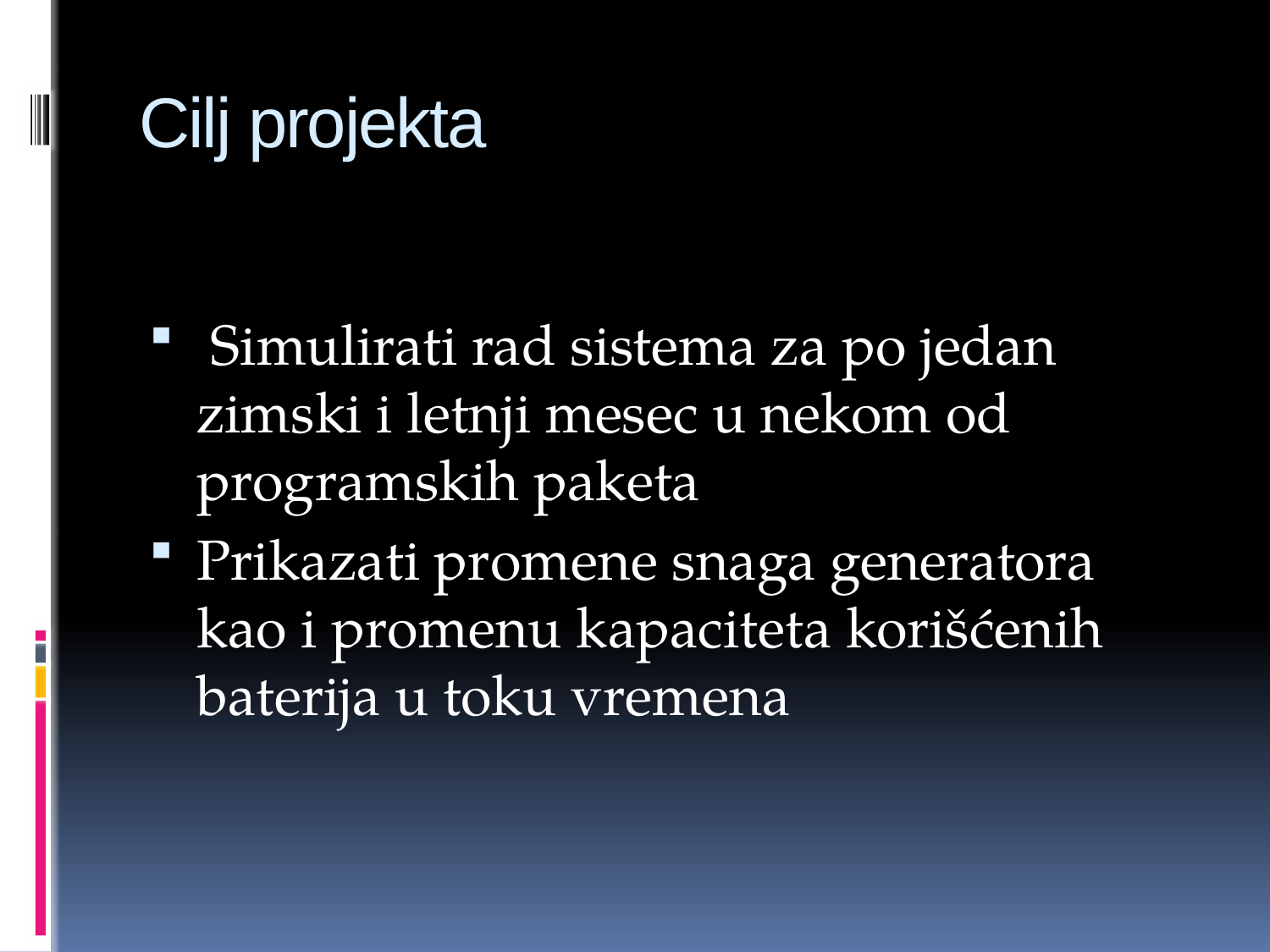

# Cilj projekta

 Simulirati rad sistema za po jedan zimski i letnji mesec u nekom od programskih paketa
Prikazati promene snaga generatora kao i promenu kapaciteta korišćenih baterija u toku vremena